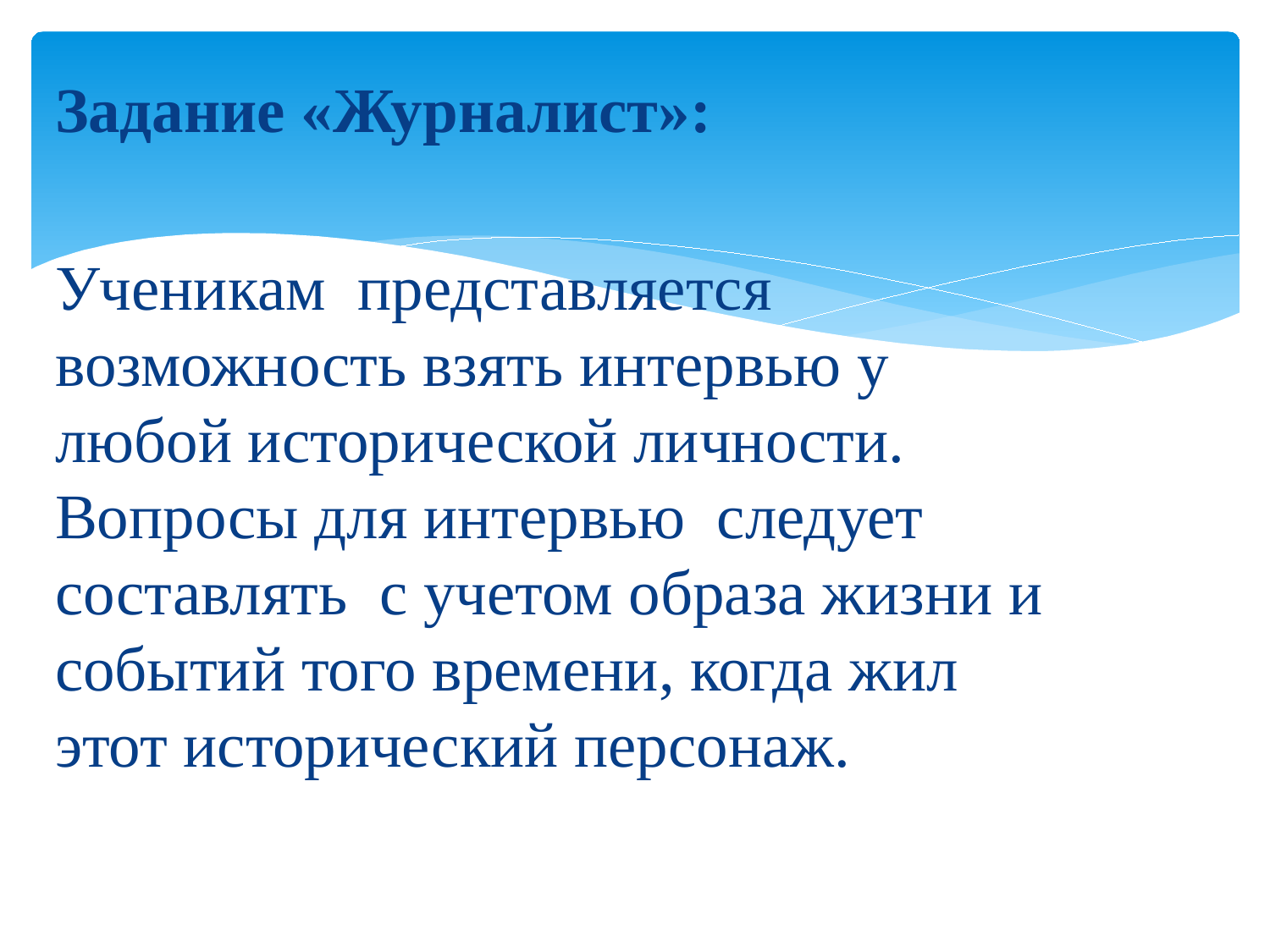

Задание «Журналист»:

Ученикам  представляется  возможность взять интервью у любой исторической личности.  Вопросы для интервью  следует составлять  с учетом образа жизни и событий того времени, когда жил этот исторический персонаж.